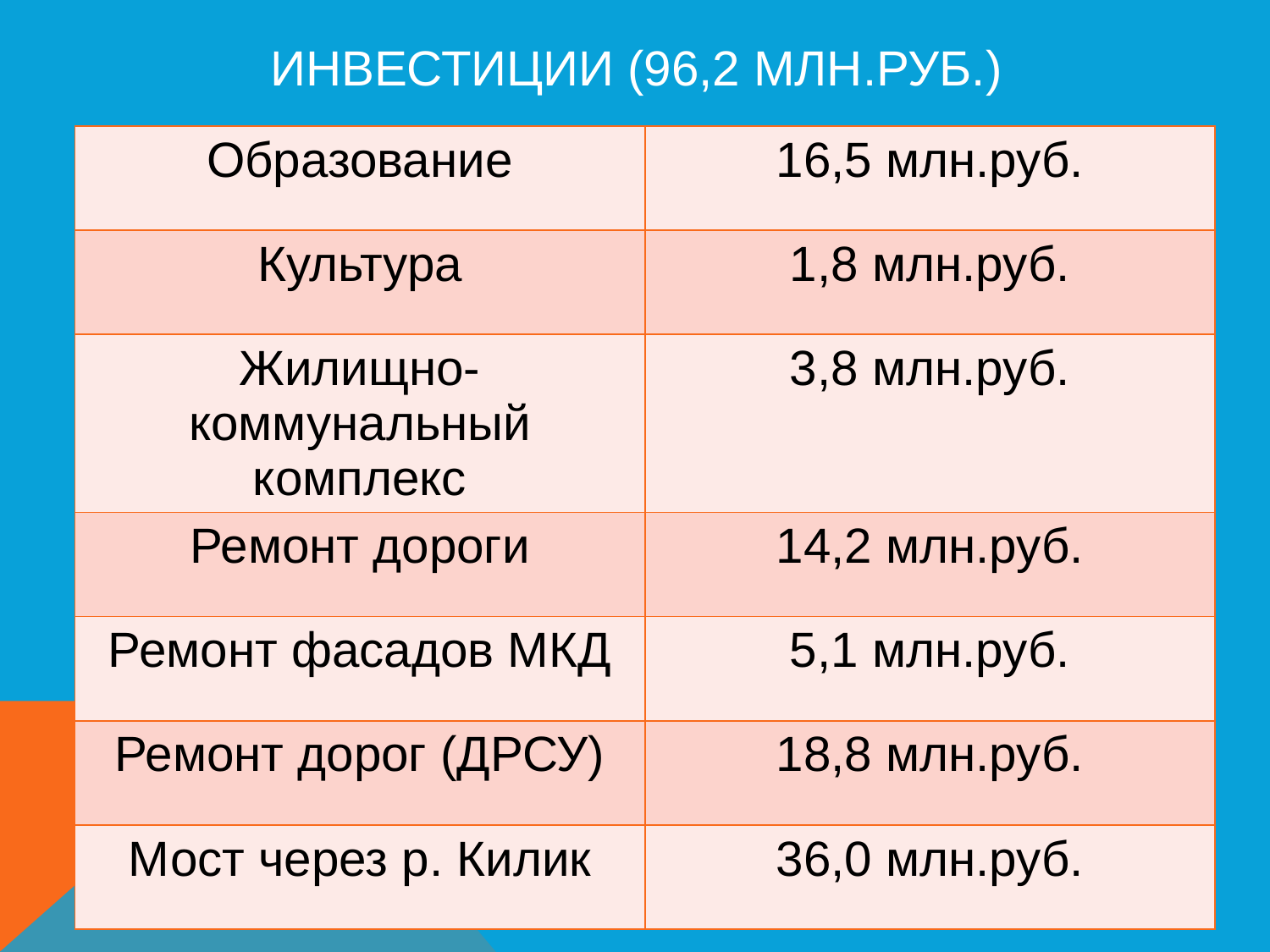

# Инвестиции (96,2 млн.руб.)
| Образование | 16,5 млн.руб. |
| --- | --- |
| Культура | 1,8 млн.руб. |
| Жилищно-коммунальный комплекс | 3,8 млн.руб. |
| Ремонт дороги | 14,2 млн.руб. |
| Ремонт фасадов МКД | 5,1 млн.руб. |
| Ремонт дорог (ДРСУ) | 18,8 млн.руб. |
| Мост через р. Килик | 36,0 млн.руб. |